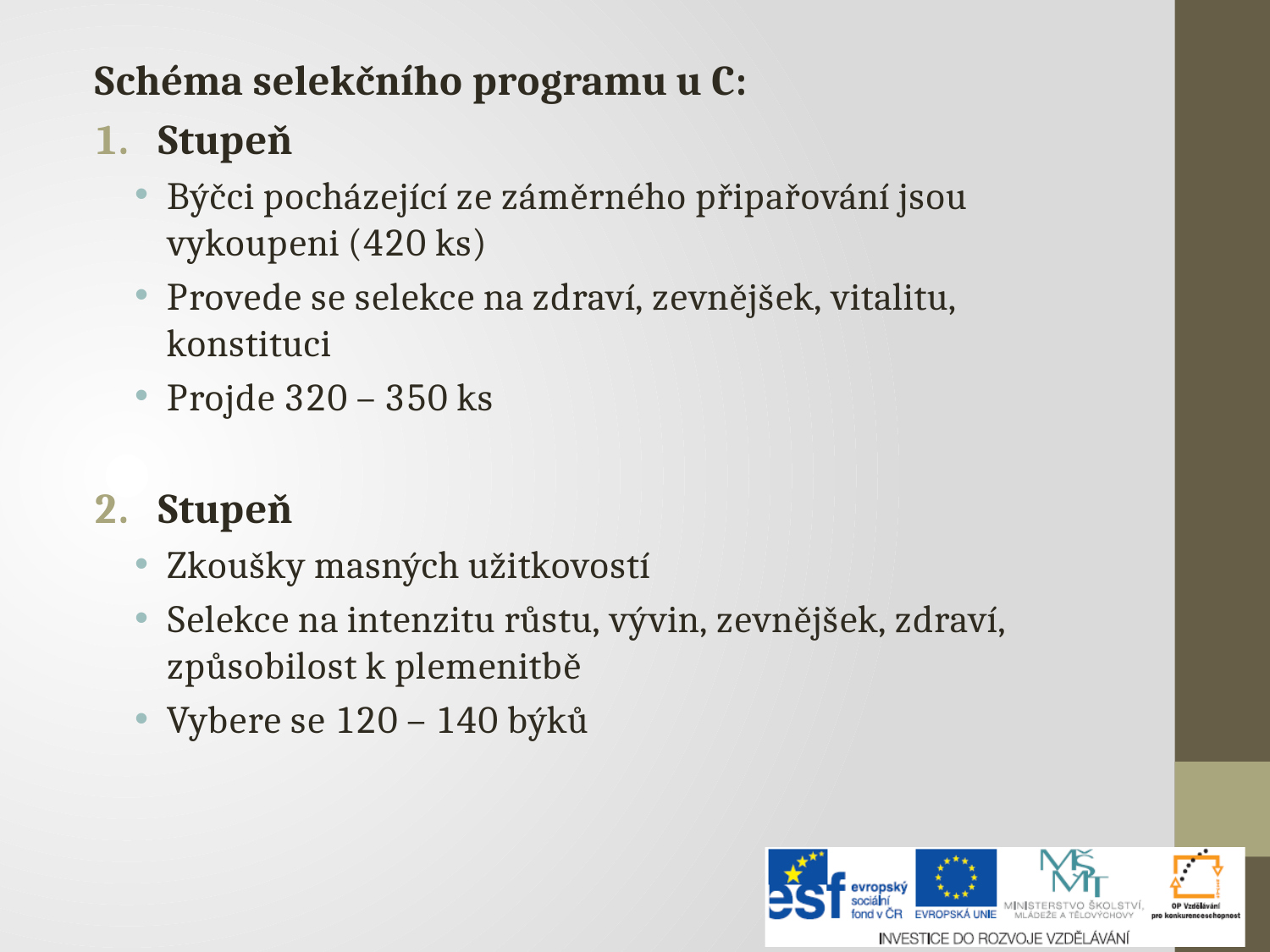

Schéma selekčního programu u C:
Stupeň
Býčci pocházející ze záměrného připařování jsou vykoupeni (420 ks)
Provede se selekce na zdraví, zevnějšek, vitalitu, konstituci
Projde 320 – 350 ks

Stupeň
Zkoušky masných užitkovostí
Selekce na intenzitu růstu, vývin, zevnějšek, zdraví, způsobilost k plemenitbě
Vybere se 120 – 140 býků